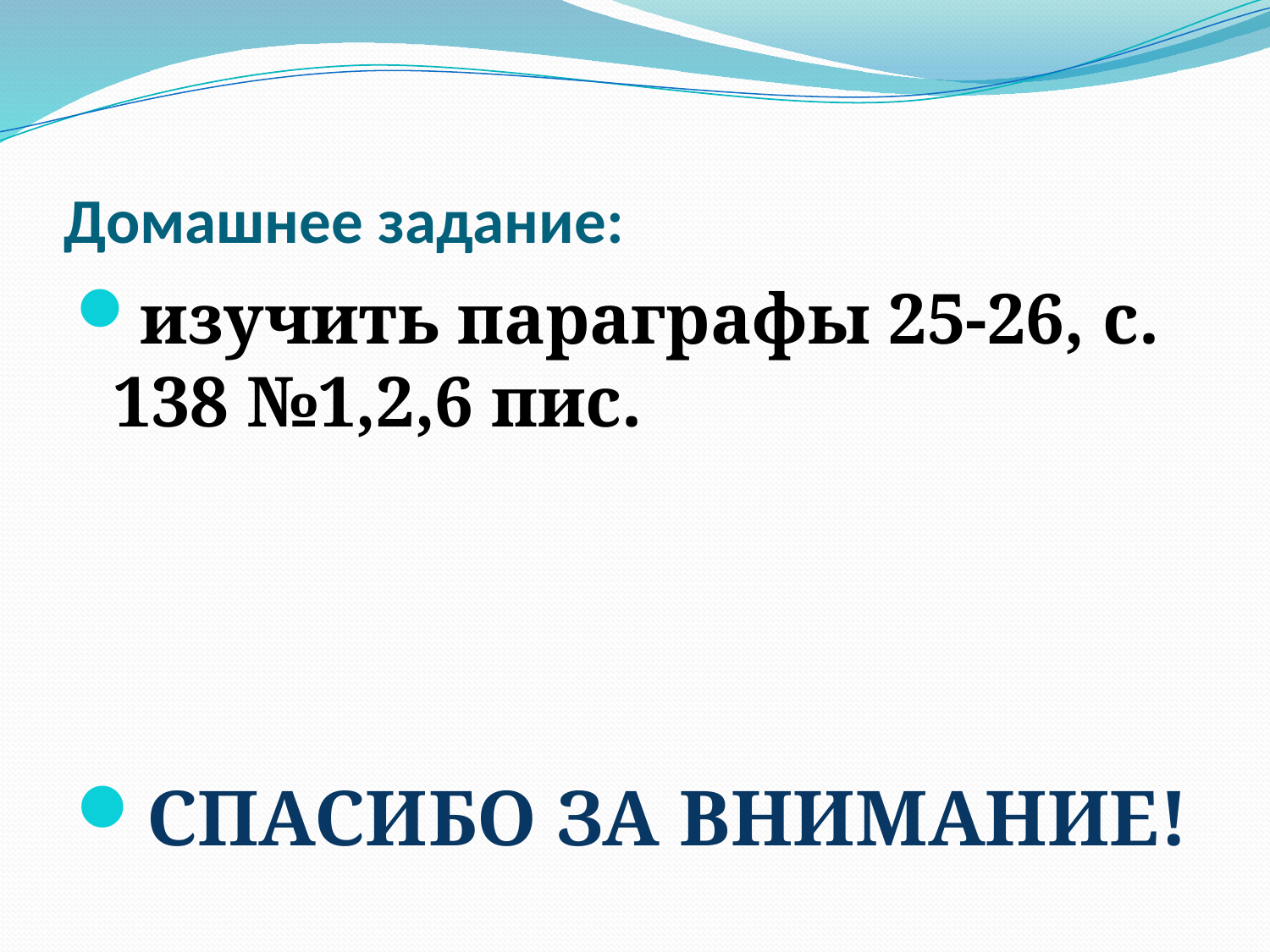

# Домашнее задание:
изучить параграфы 25-26, с. 138 №1,2,6 пис.

СПАСИБО ЗА ВНИМАНИЕ!